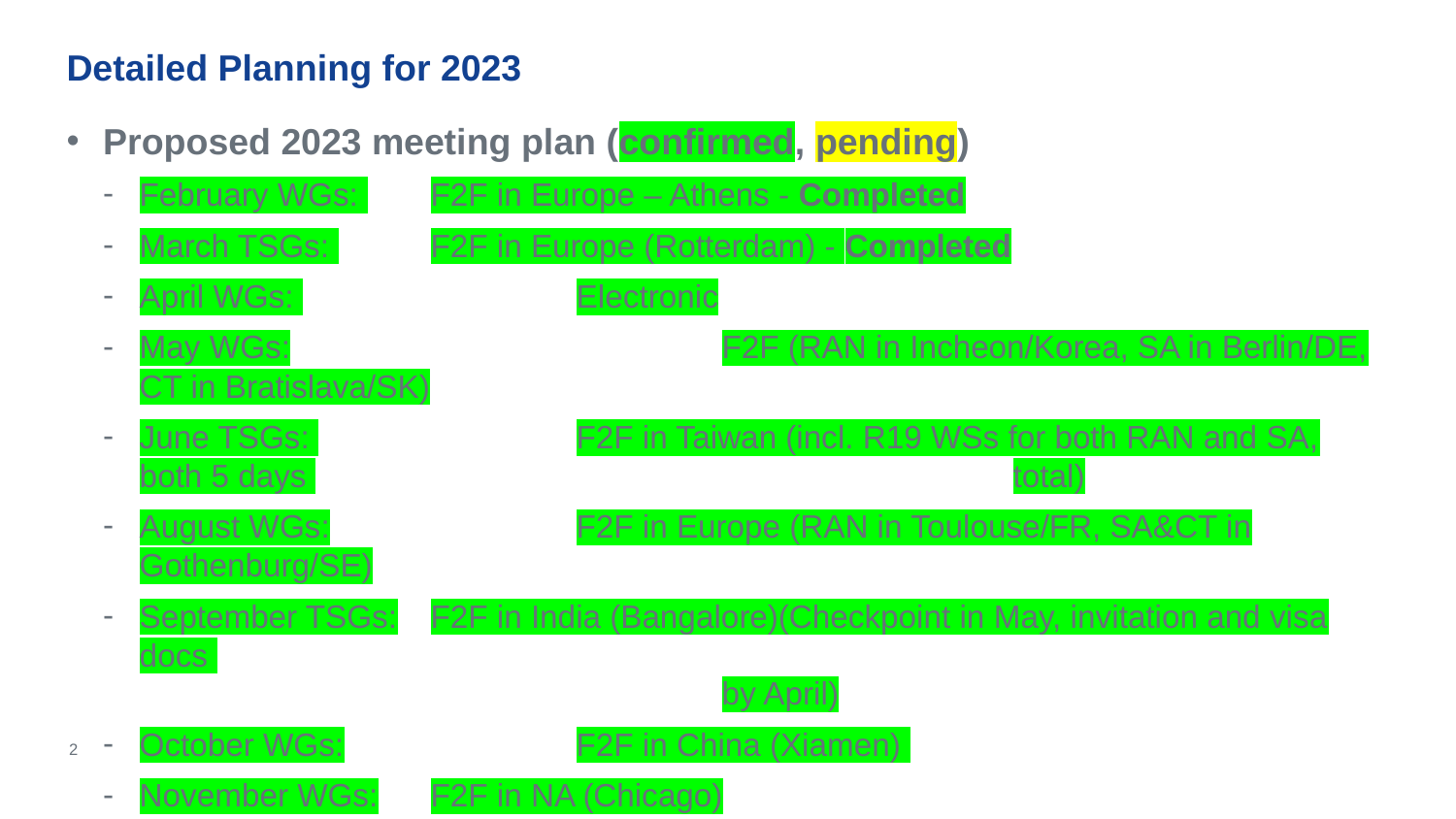

# Detailed Planning for 2023
Proposed 2023 meeting plan (confirmed, pending)
February WGs: 	F2F in Europe – Athens - Completed
March TSGs: 	F2F in Europe (Rotterdam) - Completed
April WGs: 		Electronic
May WGs:			F2F (RAN in Incheon/Korea, SA in Berlin/DE, CT in Bratislava/SK)
June TSGs: 		F2F in Taiwan (incl. R19 WSs for both RAN and SA, both 5 days 					total)
August WGs:		F2F in Europe (RAN in Toulouse/FR, SA&CT in Gothenburg/SE)
September TSGs:	F2F in India (Bangalore)(Checkpoint in May, invitation and visa docs
				by April)
October WGs:		F2F in China (Xiamen)
November WGs:	F2F in NA (Chicago)
December TSGs:	F2F in Edinburgh / SCO